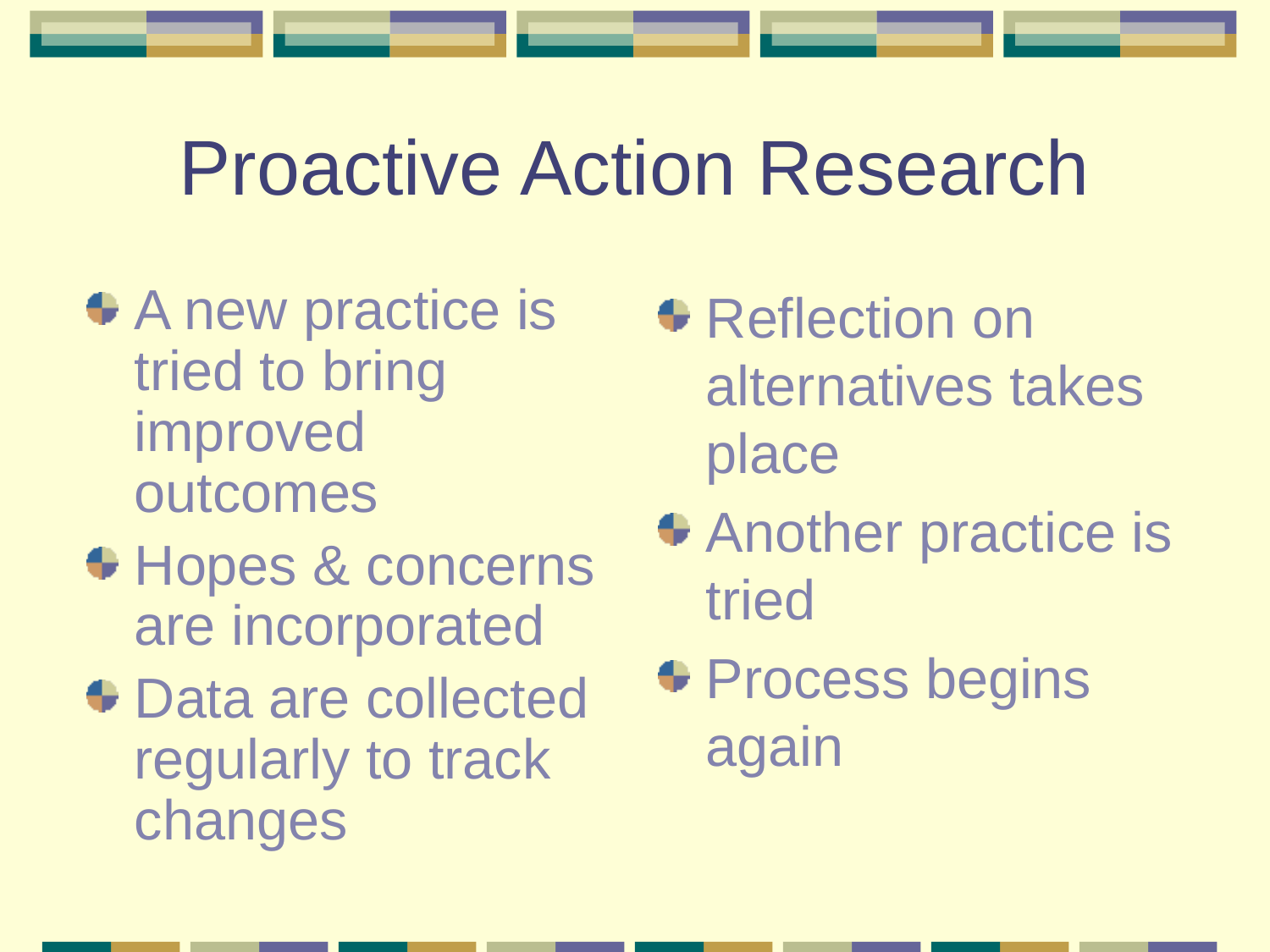

# Proactive Action Research
A new practice is tried to bring improved outcomes
Hopes & concerns are incorporated
Data are collected regularly to track changes
Reflection on alternatives takes place
Another practice is tried
Process begins again